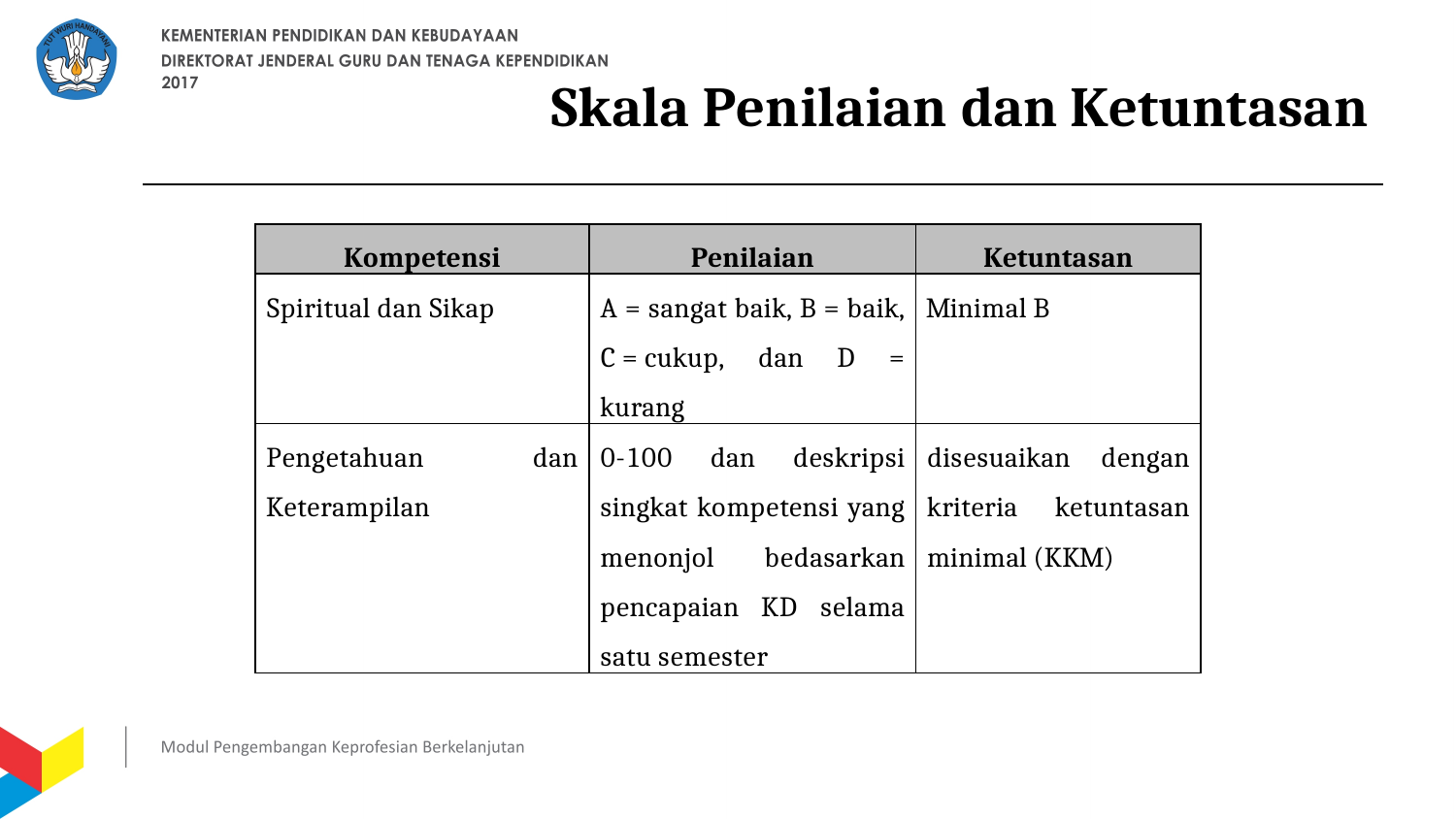

# Skala Penilaian dan Ketuntasan

| Kompetensi | Penilaian | Ketuntasan |
| --- | --- | --- |
| Spiritual dan Sikap | A = sangat baik, B = baik, C = cukup, dan D = kurang | Minimal B |
| Pengetahuan dan Keterampilan | 0-100 dan deskripsi singkat kompetensi yang menonjol bedasarkan pencapaian KD selama satu semester | disesuaikan dengan kriteria ketuntasan minimal (KKM) |